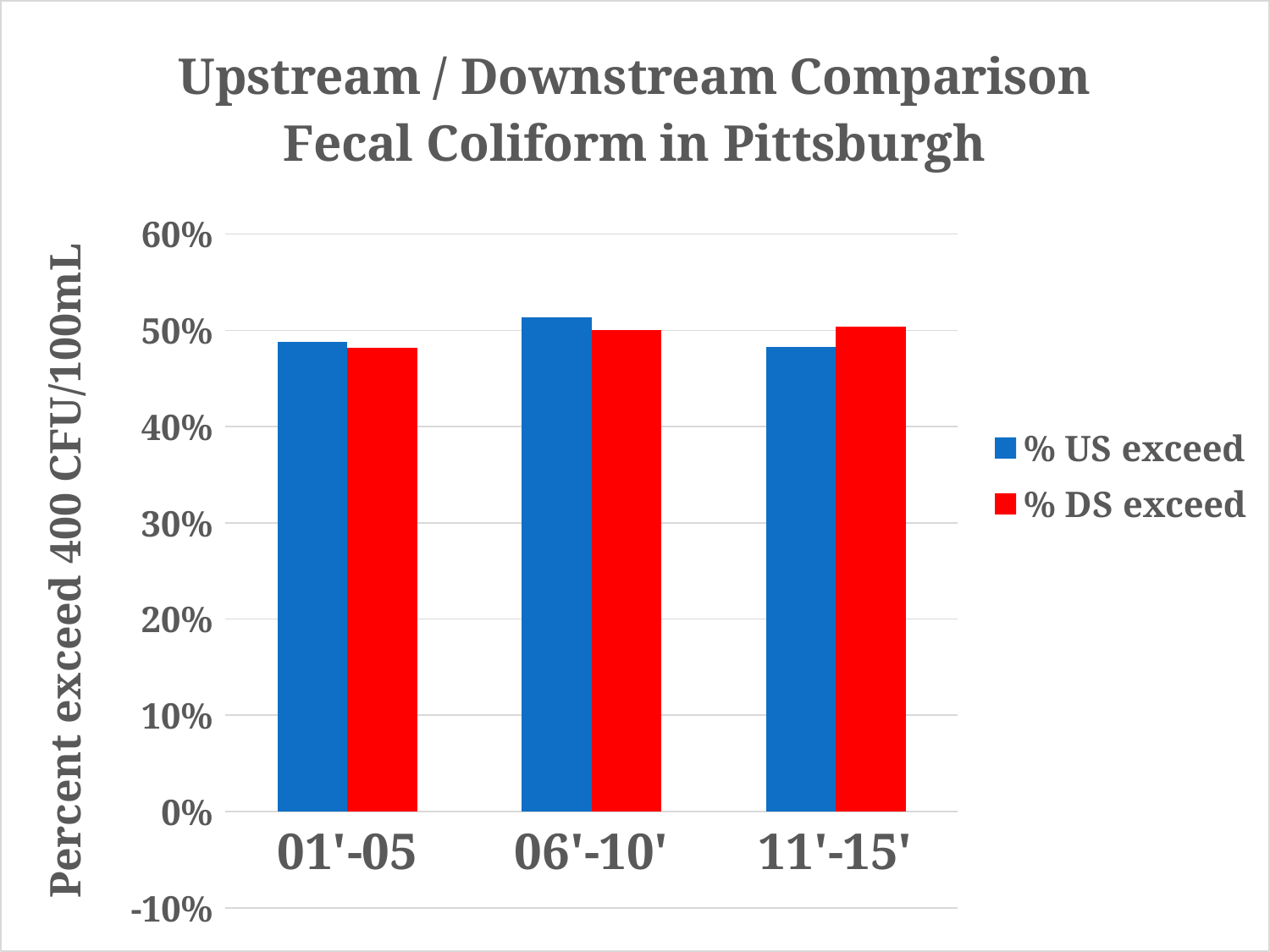

### Chart: Upstream / Downstream Comparison
Fecal Coliform in Pittsburgh

| Category | % US exceed | % DS exceed |
|---|---|---|
| 01'-05 | 0.4876543209876543 | 0.48148148148148145 |
| 06'-10' | 0.5135135135135135 | 0.5 |
| 11'-15' | 0.48226950354609927 | 0.5035460992907801 |